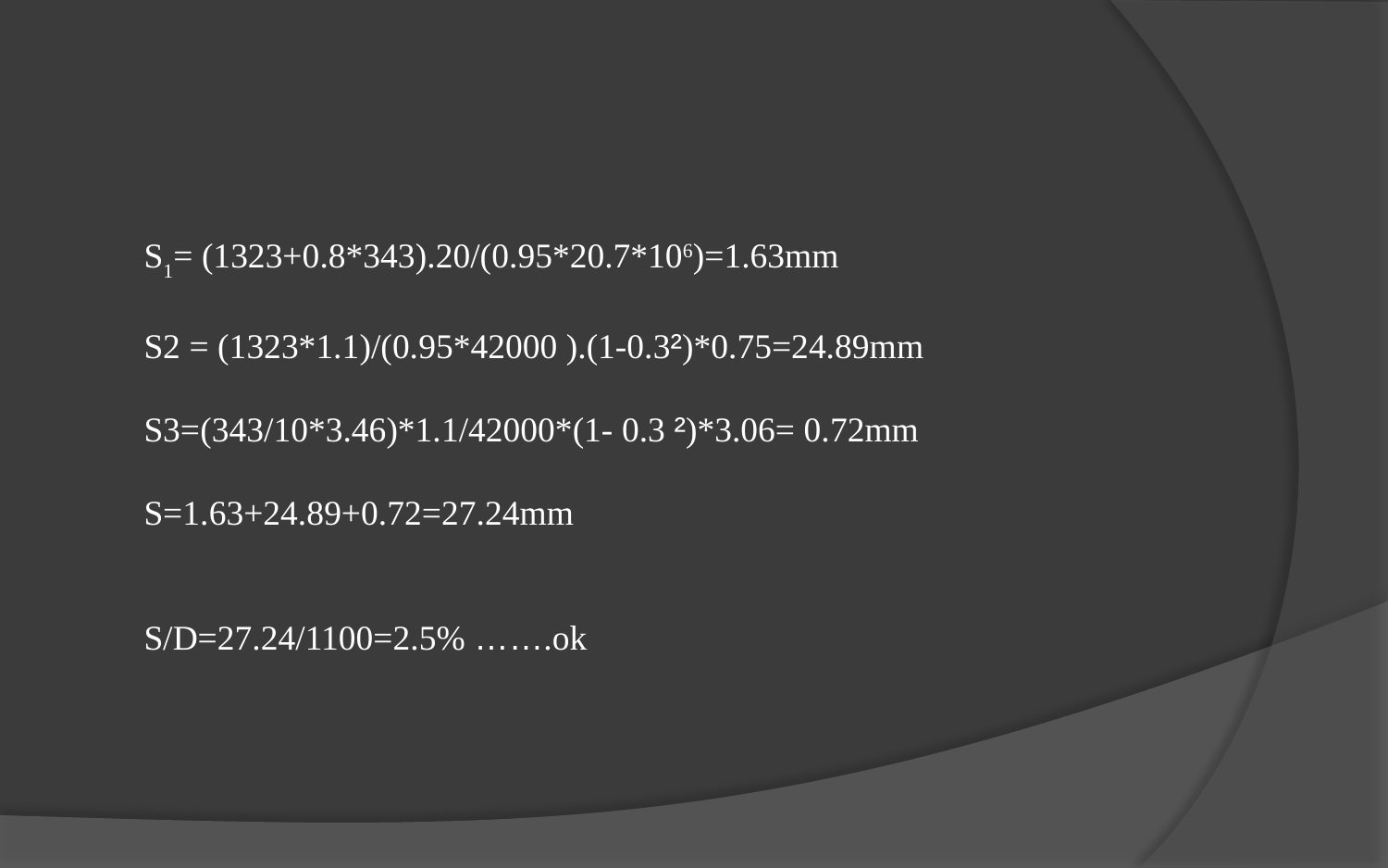

S1= (1323+0.8*343).20/(0.95*20.7*106)=1.63mm

S2 = (1323*1.1)/(0.95*42000 ).(1-0.3²)*0.75=24.89mm

S3=(343/10*3.46)*1.1/42000*(1- 0.3 ²)*3.06= 0.72mm

S=1.63+24.89+0.72=27.24mm

S/D=27.24/1100=2.5% …….ok